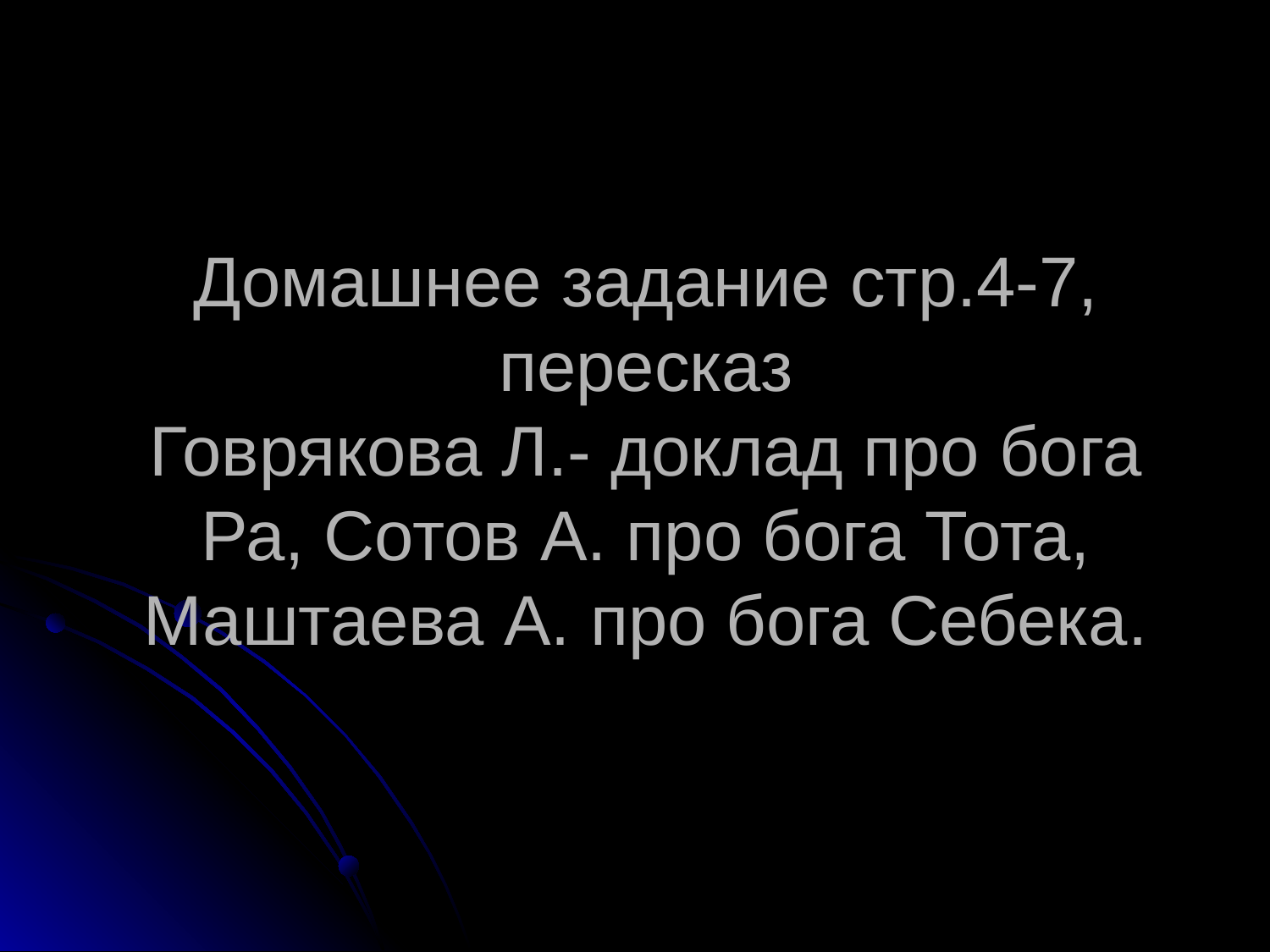

# Домашнее задание стр.4-7, пересказ Говрякова Л.- доклад про бога Ра, Сотов А. про бога Тота, Маштаева А. про бога Себека.